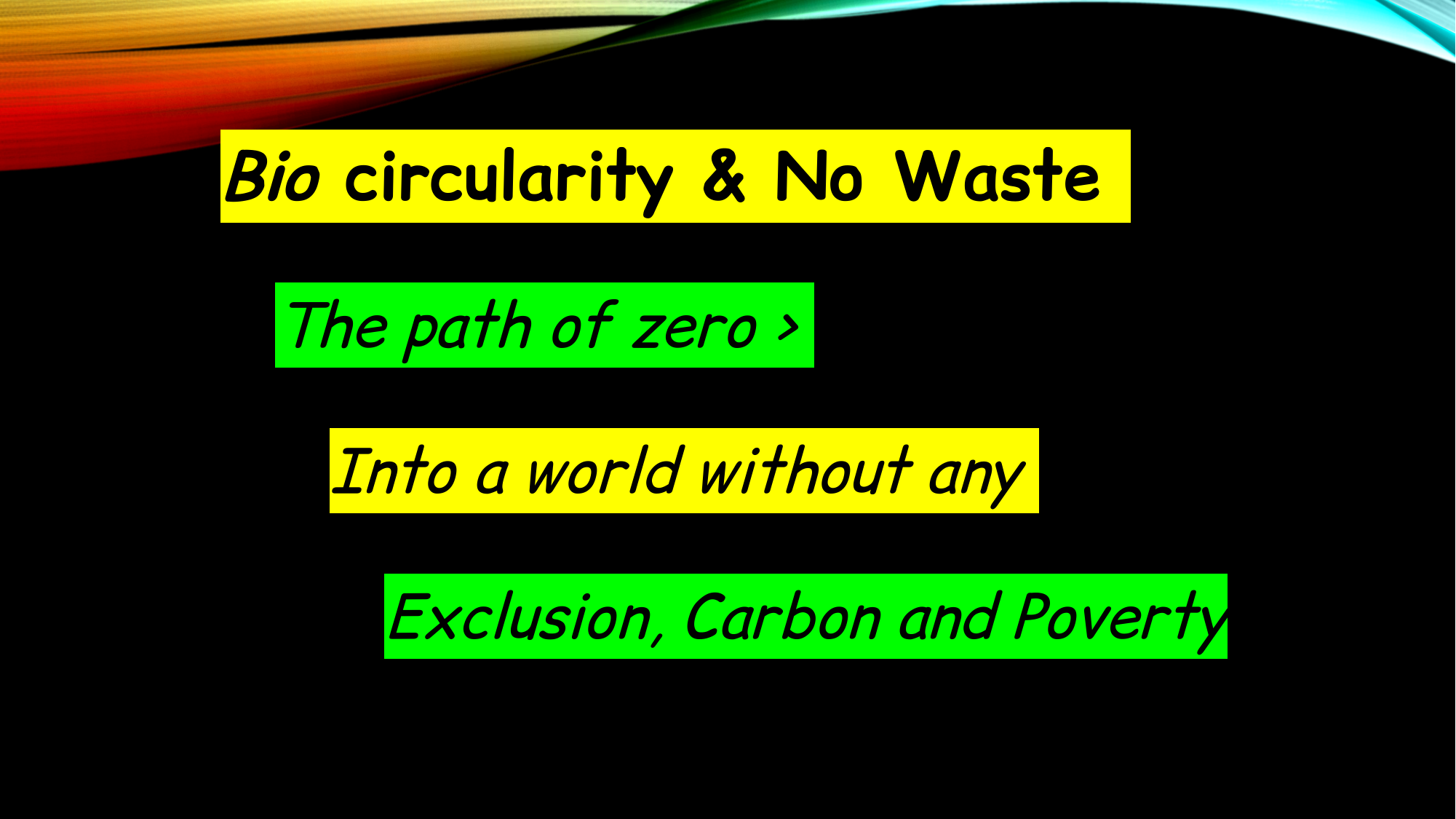

Bio circularity & No Waste

The path of zero >

Into a world without any

Exclusion, Carbon and Poverty